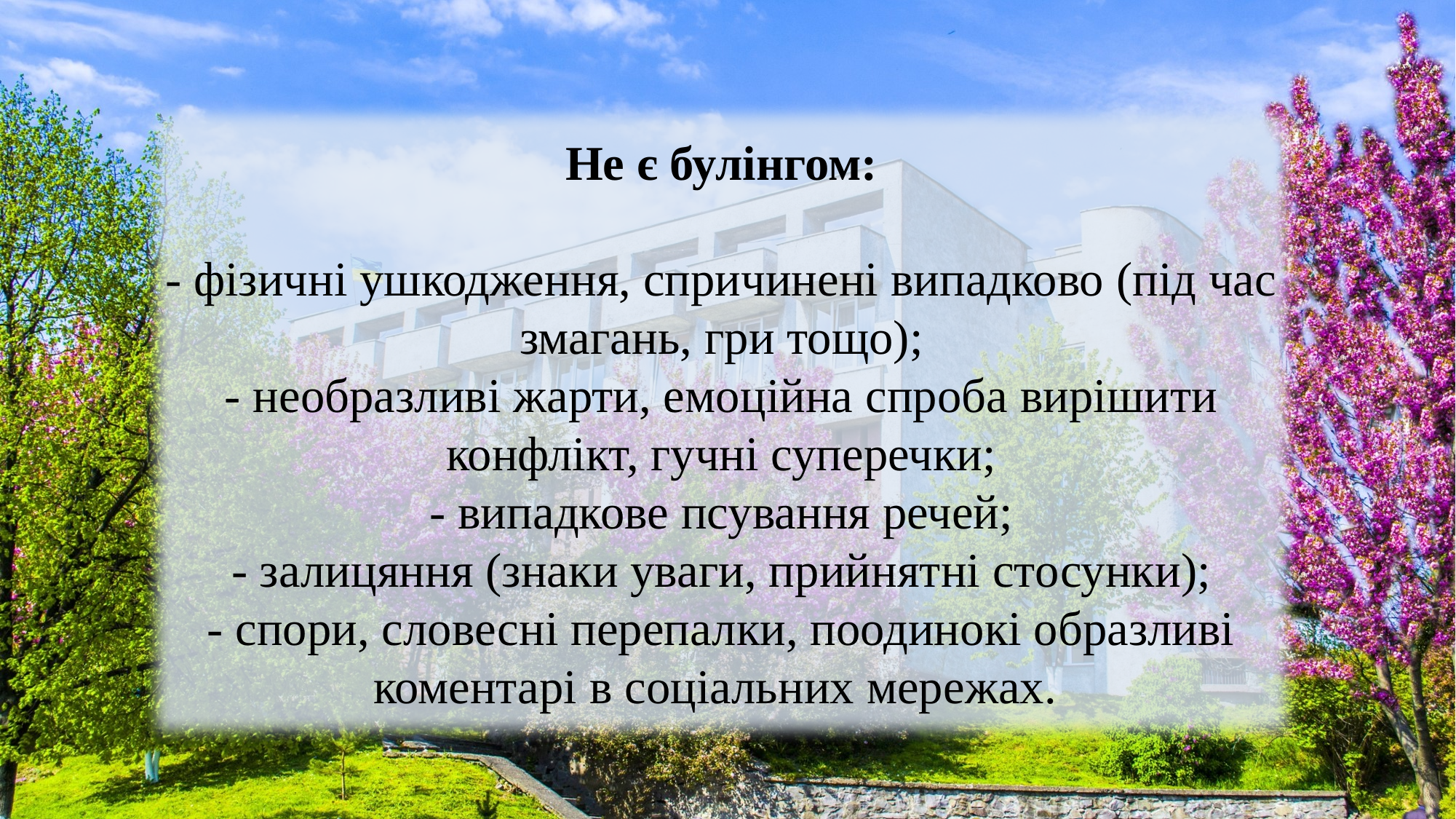

Не є булінгом:
- фізичні ушкодження, спричинені випадково (під час змагань, гри тощо);
- необразливі жарти, емоційна спроба вирішити конфлікт, гучні суперечки;
- випадкове псування речей;
- залицяння (знаки уваги, прийнятні стосунки);
- спори, словесні перепалки, поодинокі образливі коментарі в соціальних мережах.